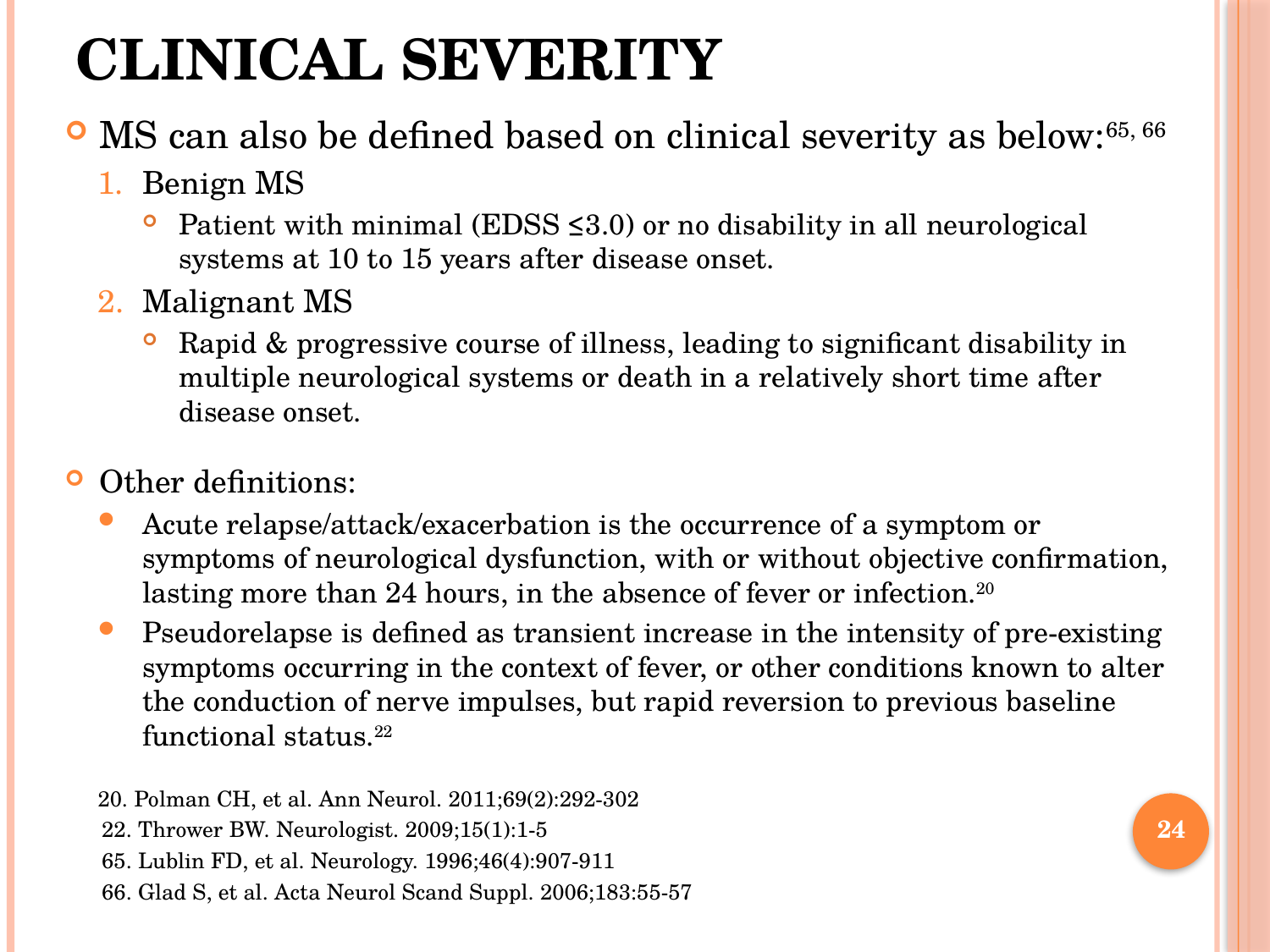

# Clinical severity
MS can also be defined based on clinical severity as below:65, 66
Benign MS
Patient with minimal (EDSS ≤3.0) or no disability in all neurological systems at 10 to 15 years after disease onset.
Malignant MS
Rapid & progressive course of illness, leading to significant disability in multiple neurological systems or death in a relatively short time after disease onset.

Other definitions:
Acute relapse/attack/exacerbation is the occurrence of a symptom or symptoms of neurological dysfunction, with or without objective confirmation, lasting more than 24 hours, in the absence of fever or infection.20
Pseudorelapse is defined as transient increase in the intensity of pre-existing symptoms occurring in the context of fever, or other conditions known to alter the conduction of nerve impulses, but rapid reversion to previous baseline functional status.22

      20. Polman CH, et al. Ann Neurol. 2011;69(2):292-302
      22. Thrower BW. Neurologist. 2009;15(1):1-5
      65. Lublin FD, et al. Neurology. 1996;46(4):907-911
      66. Glad S, et al. Acta Neurol Scand Suppl. 2006;183:55-57

24